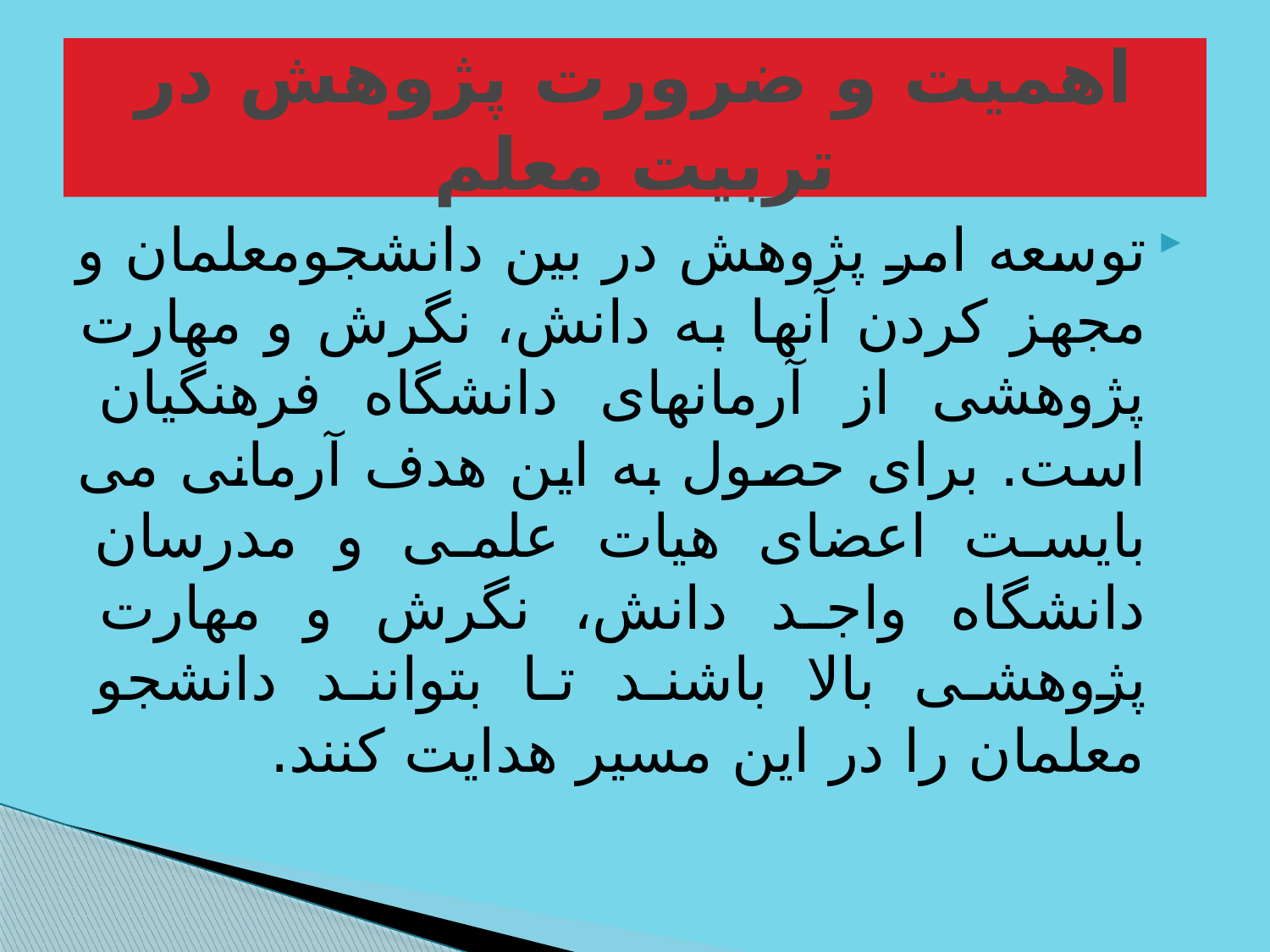

# اهمیت و ضرورت پژوهش در تربیت معلم
توسعه امر پژوهش در بین دانشجومعلمان و مجهز کردن آنها به دانش، نگرش و مهارت پژوهشی از آرمانهای دانشگاه فرهنگیان است. برای حصول به این هدف آرمانی می بایست اعضای هیات علمی و مدرسان دانشگاه واجد دانش، نگرش و مهارت پژوهشی بالا باشند تا بتوانند دانشجو معلمان را در این مسیر هدایت کنند.